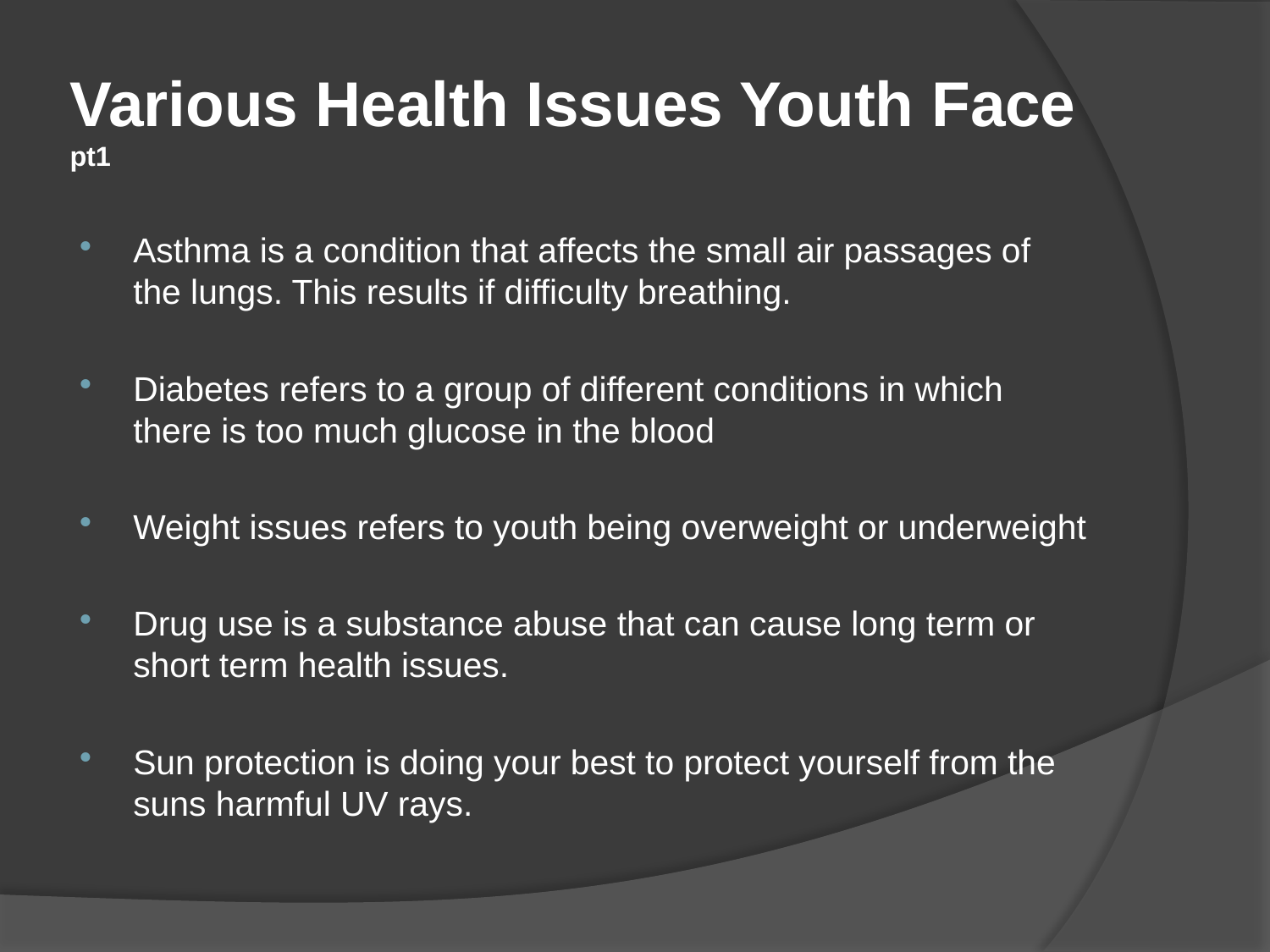

# Various Health Issues Youth Face pt1
Asthma is a condition that affects the small air passages of the lungs. This results if difficulty breathing.

Diabetes refers to a group of different conditions in which there is too much glucose in the blood

Weight issues refers to youth being overweight or underweight

Drug use is a substance abuse that can cause long term or short term health issues.

Sun protection is doing your best to protect yourself from the suns harmful UV rays.